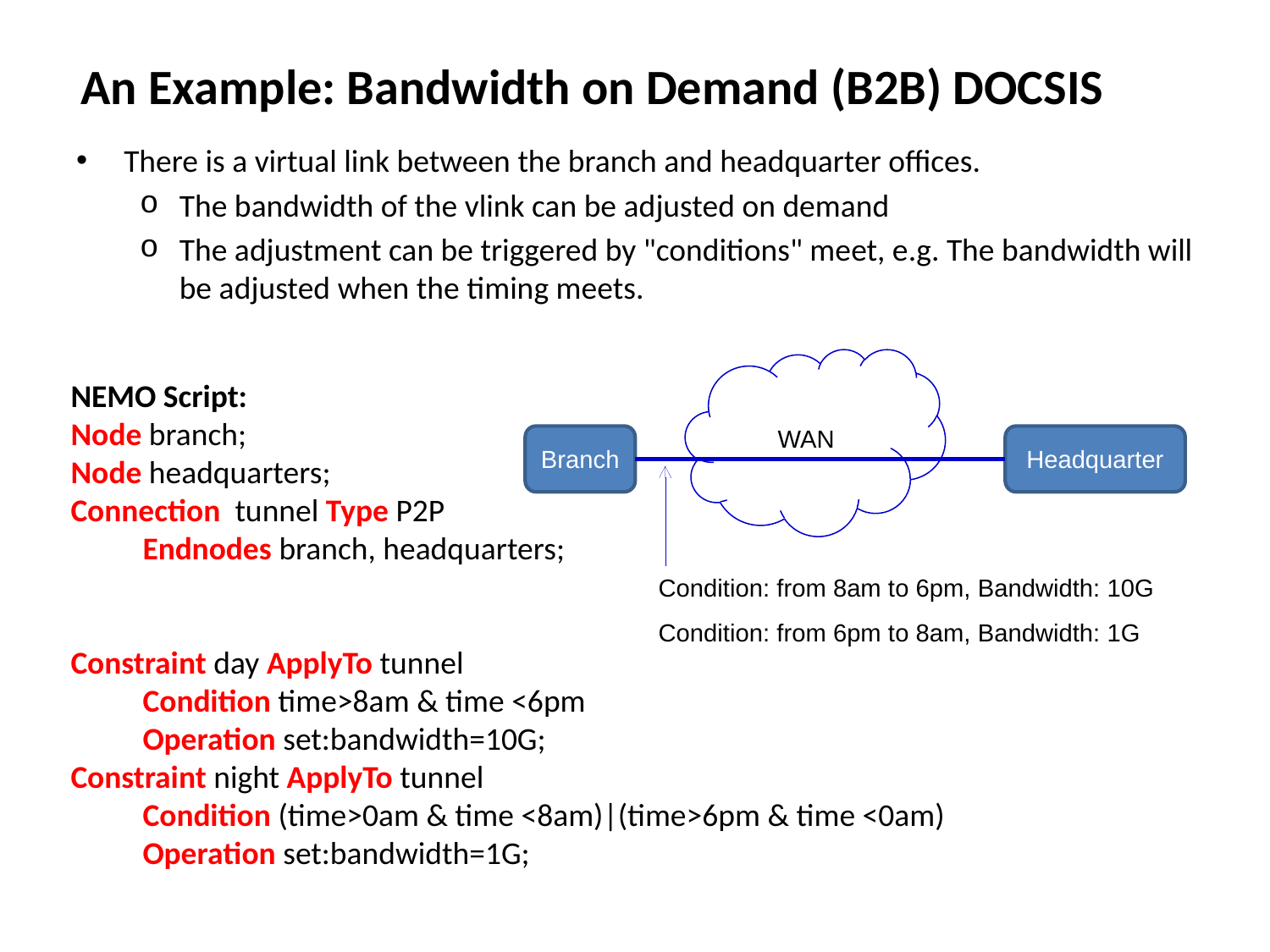

# An Example: Bandwidth on Demand (B2B) DOCSIS
There is a virtual link between the branch and headquarter offices.
The bandwidth of the vlink can be adjusted on demand
The adjustment can be triggered by "conditions" meet, e.g. The bandwidth will be adjusted when the timing meets.
WAN
NEMO Script:
Node branch;
Node headquarters;
Connection  tunnel Type P2P
          Endnodes branch, headquarters;

Constraint day ApplyTo tunnel
          Condition time>8am & time <6pm
          Operation set:bandwidth=10G;
Constraint night ApplyTo tunnel
          Condition (time>0am & time <8am)|(time>6pm & time <0am)
          Operation set:bandwidth=1G;
Branch
Headquarter
Condition: from 8am to 6pm, Bandwidth: 10G
Condition: from 6pm to 8am, Bandwidth: 1G